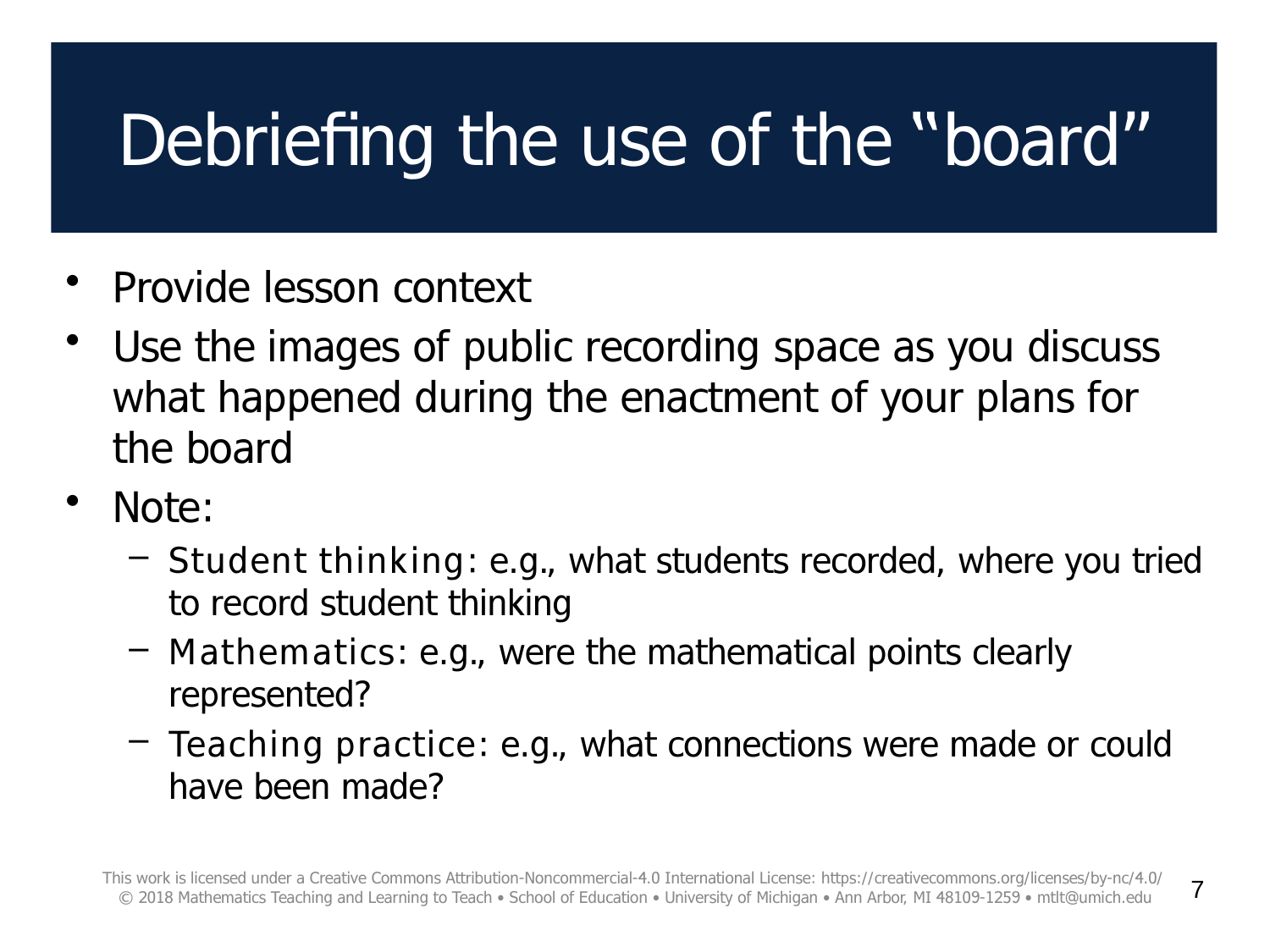

# Debriefing the use of the “board”
Provide lesson context
Use the images of public recording space as you discuss what happened during the enactment of your plans for the board
Note:
Student thinking: e.g., what students recorded, where you tried to record student thinking
Mathematics: e.g., were the mathematical points clearly represented?
Teaching practice: e.g., what connections were made or could have been made?
This work is licensed under a Creative Commons Attribution-Noncommercial-4.0 International License: https://creativecommons.org/licenses/by-nc/4.0/
© 2018 Mathematics Teaching and Learning to Teach • School of Education • University of Michigan • Ann Arbor, MI 48109-1259 • mtlt@umich.edu
7